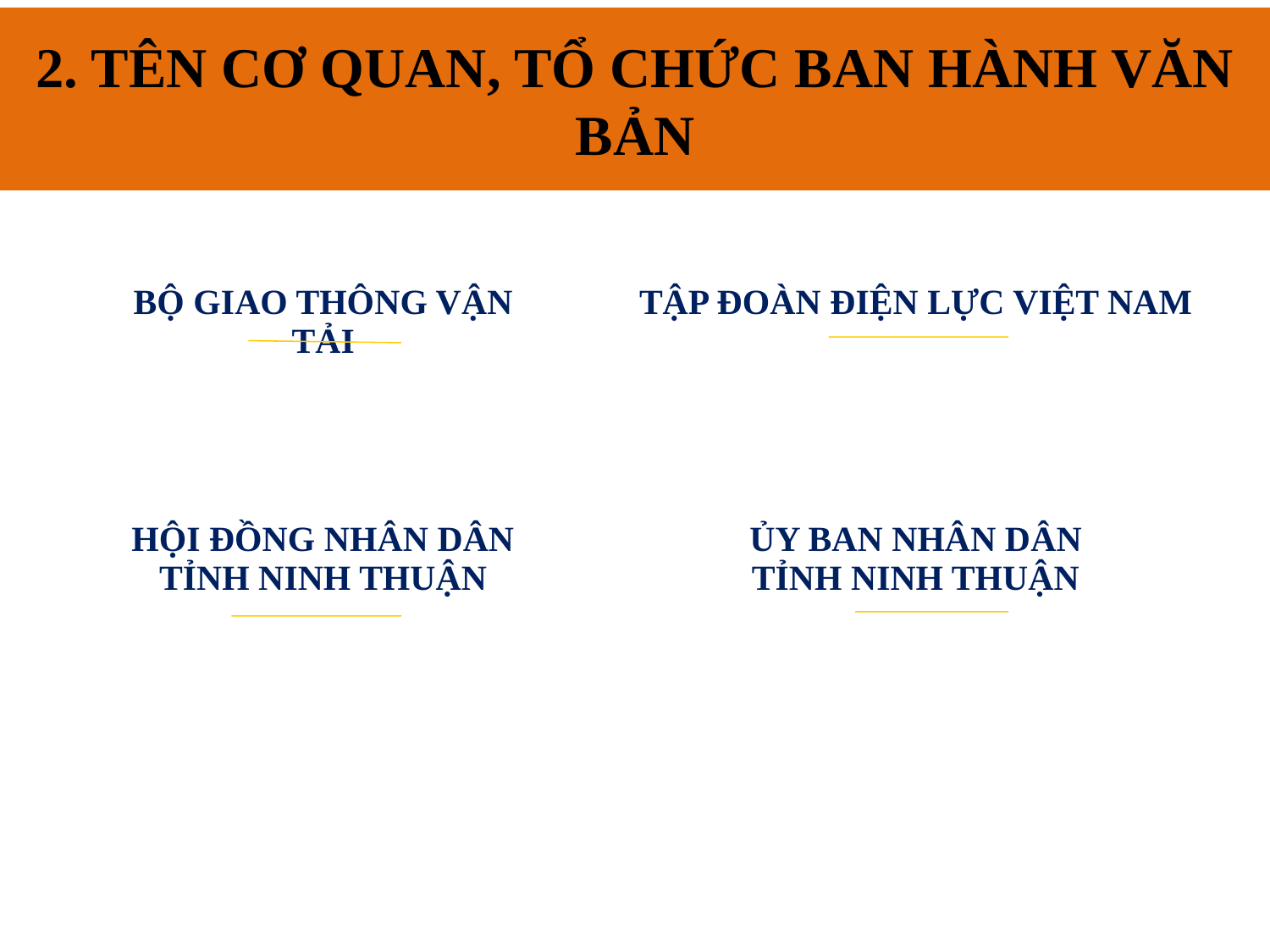

# 2. TÊN CƠ QUAN, TỔ CHỨC BAN HÀNH VĂN BẢN
| BỘ GIAO THÔNG VẬN TẢI | TẬP ĐOÀN ĐIỆN LỰC VIỆT NAM |
| --- | --- |
| HỘI ĐỒNG NHÂN DÂN TỈNH NINH THUẬN | ỦY BAN NHÂN DÂN TỈNH NINH THUẬN |